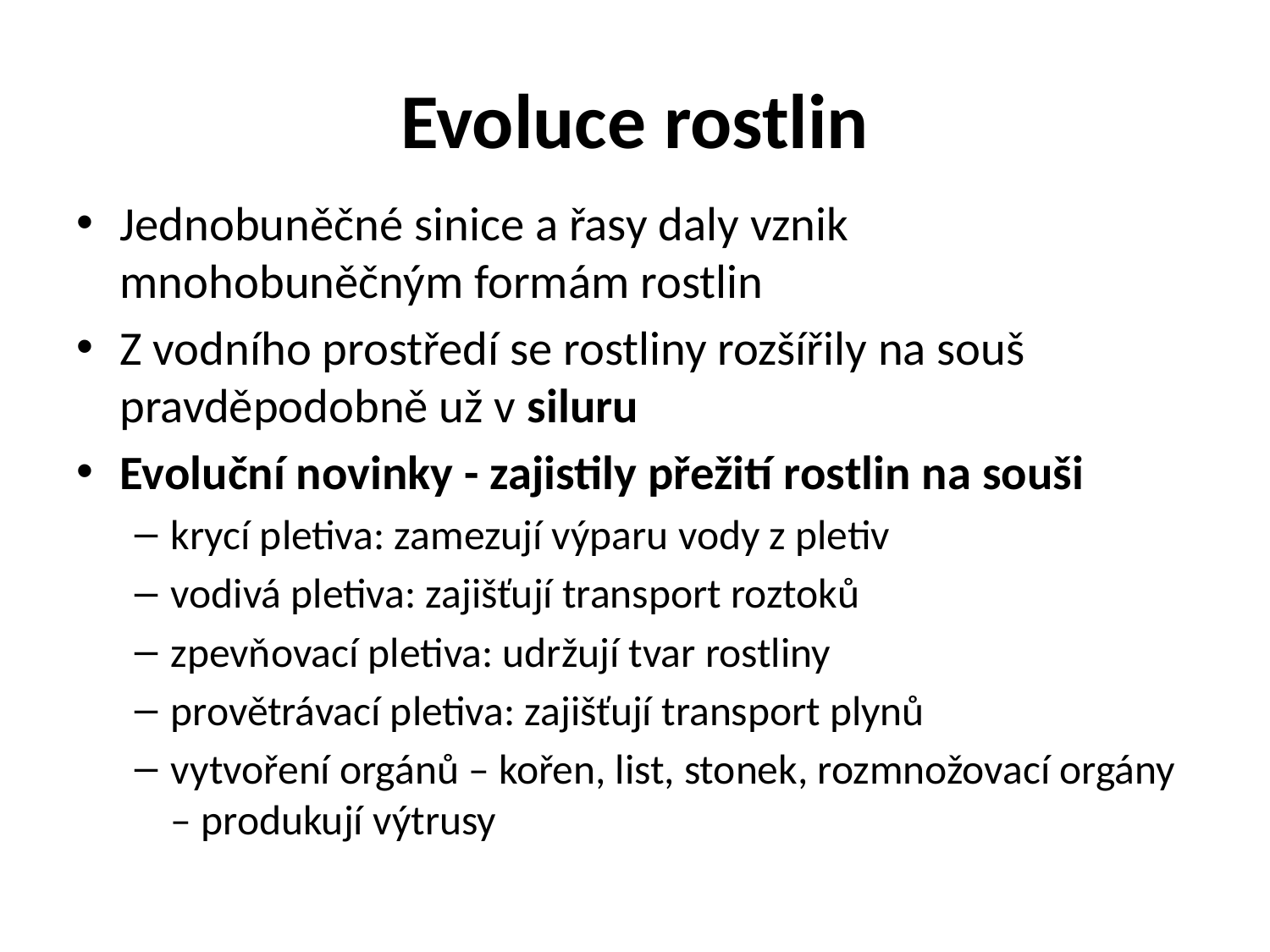

# Evoluce rostlin
Jednobuněčné sinice a řasy daly vznik mnohobuněčným formám rostlin
Z vodního prostředí se rostliny rozšířily na souš pravděpodobně už v siluru
Evoluční novinky - zajistily přežití rostlin na souši
krycí pletiva: zamezují výparu vody z pletiv
vodivá pletiva: zajišťují transport roztoků
zpevňovací pletiva: udržují tvar rostliny
provětrávací pletiva: zajišťují transport plynů
vytvoření orgánů – kořen, list, stonek, rozmnožovací orgány – produkují výtrusy